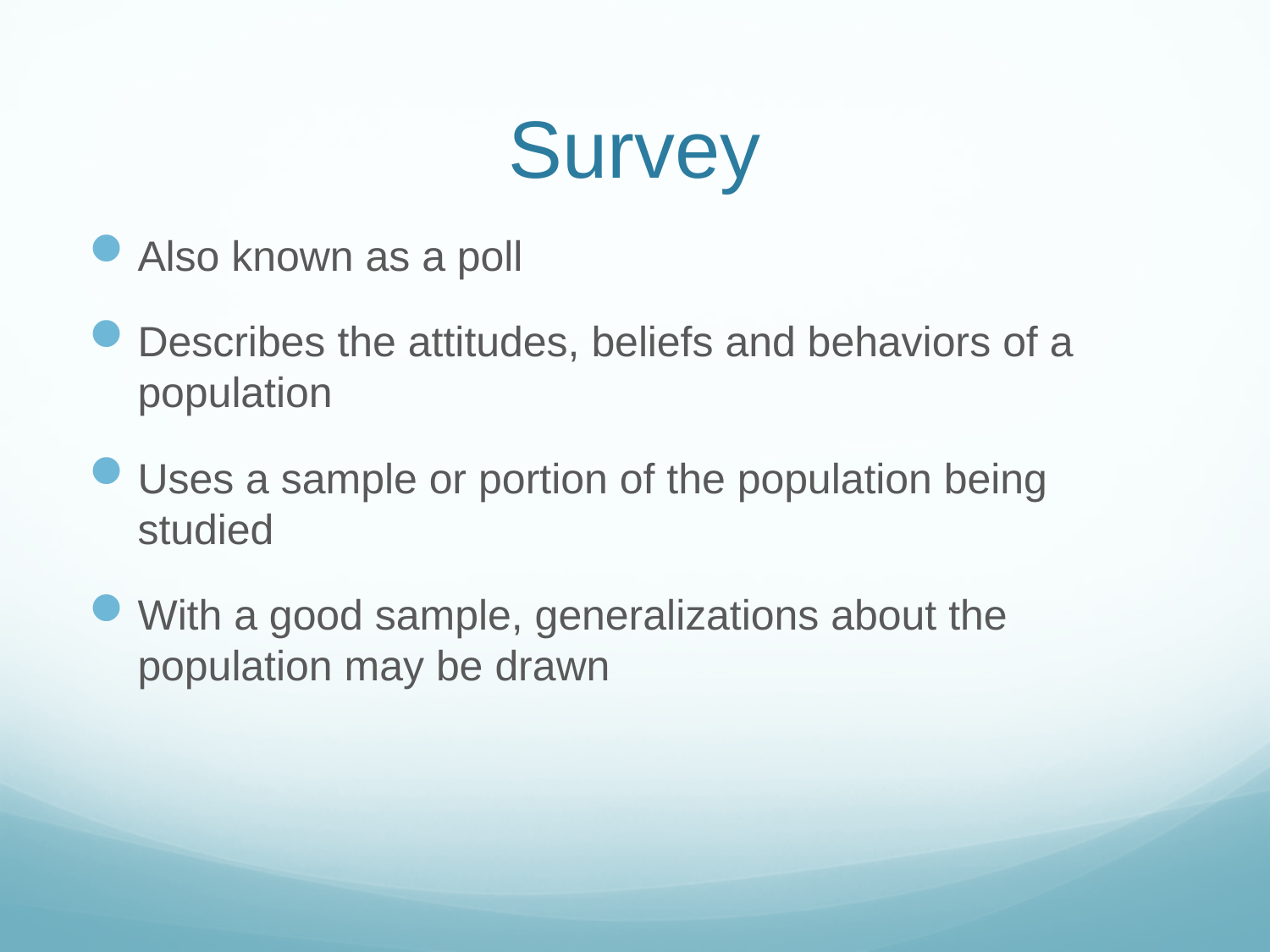

# Survey
Also known as a poll
Describes the attitudes, beliefs and behaviors of a population
Uses a sample or portion of the population being studied
With a good sample, generalizations about the population may be drawn